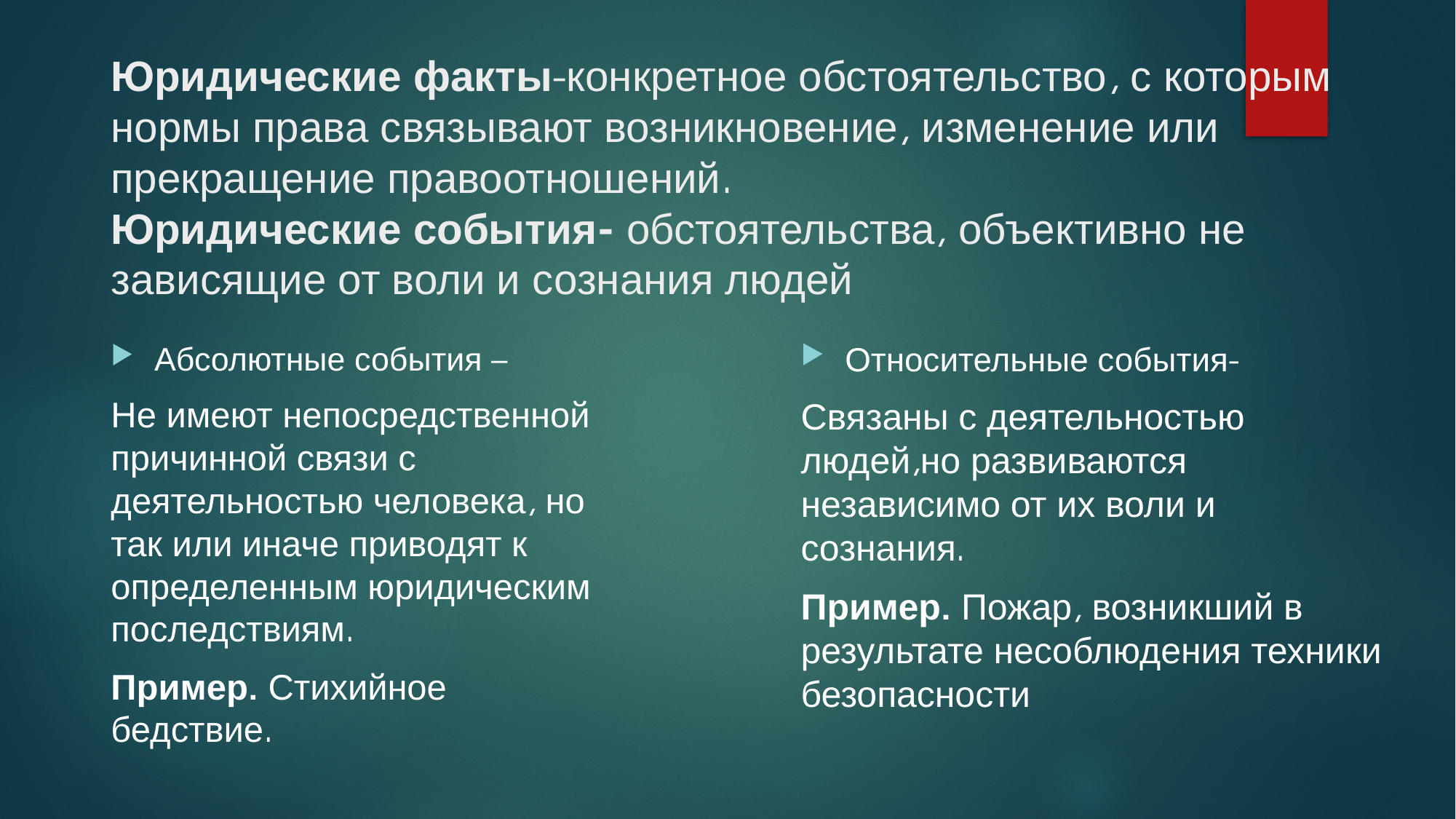

# Юридические факты-конкретное обстоятельство, с которым нормы права связывают возникновение, изменение или прекращение правоотношений. Юридические события- обстоятельства, объективно не зависящие от воли и сознания людей
Абсолютные события –
Не имеют непосредственной причинной связи с деятельностью человека, но так или иначе приводят к определенным юридическим последствиям.
Пример. Стихийное бедствие.
Относительные события-
Связаны с деятельностью людей,но развиваются независимо от их воли и сознания.
Пример. Пожар, возникший в результате несоблюдения техники безопасности